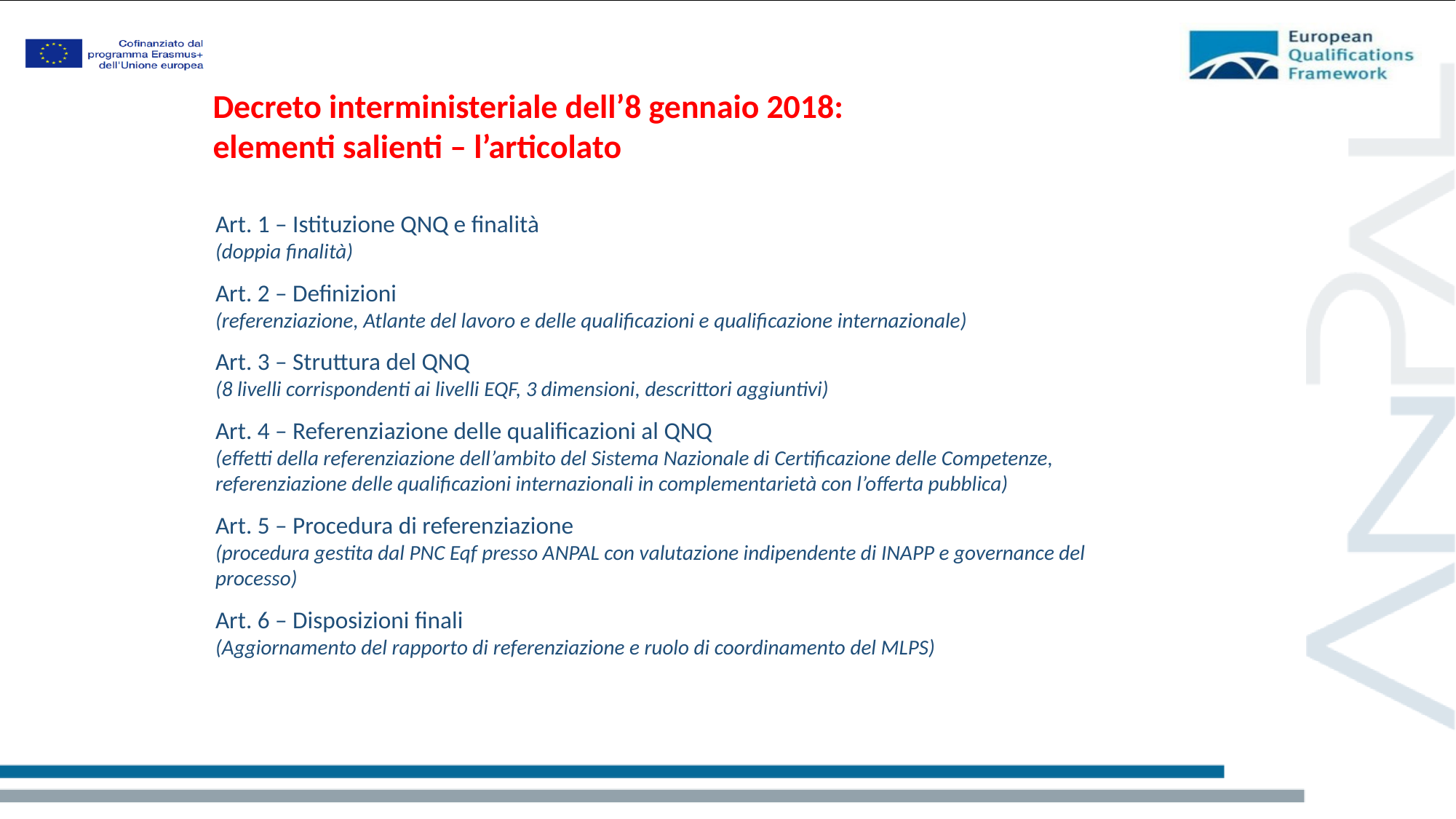

Decreto interministeriale dell’8 gennaio 2018:
elementi salienti – l’articolato
Art. 1 – Istituzione QNQ e finalità
(doppia finalità)

Art. 2 – Definizioni
(referenziazione, Atlante del lavoro e delle qualificazioni e qualificazione internazionale)

Art. 3 – Struttura del QNQ
(8 livelli corrispondenti ai livelli EQF, 3 dimensioni, descrittori aggiuntivi)

Art. 4 – Referenziazione delle qualificazioni al QNQ
(effetti della referenziazione dell’ambito del Sistema Nazionale di Certificazione delle Competenze, referenziazione delle qualificazioni internazionali in complementarietà con l’offerta pubblica)

Art. 5 – Procedura di referenziazione
(procedura gestita dal PNC Eqf presso ANPAL con valutazione indipendente di INAPP e governance del processo)

Art. 6 – Disposizioni finali
(Aggiornamento del rapporto di referenziazione e ruolo di coordinamento del MLPS)